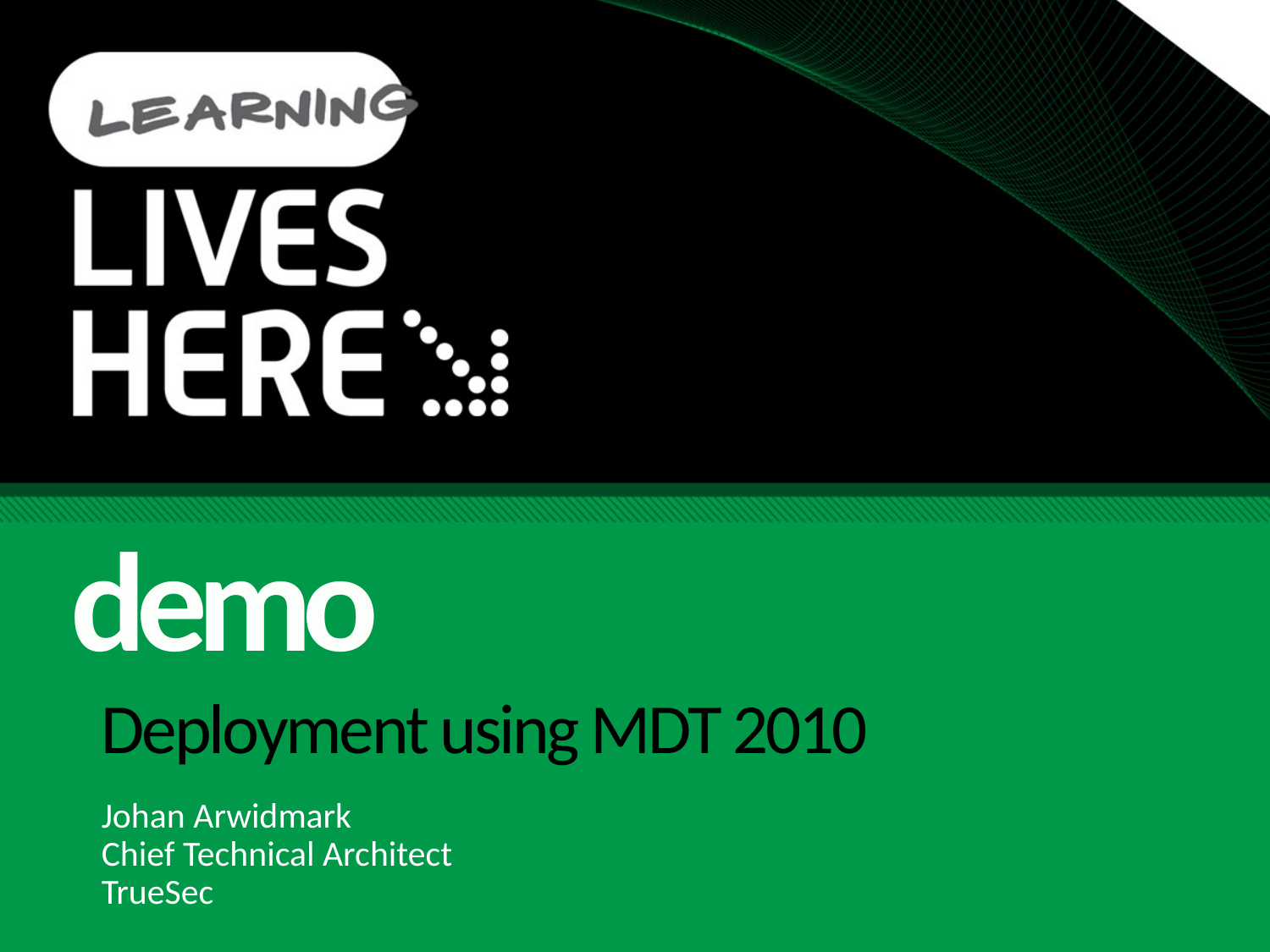

demo
# Deployment using MDT 2010
Johan Arwidmark
Chief Technical Architect
TrueSec